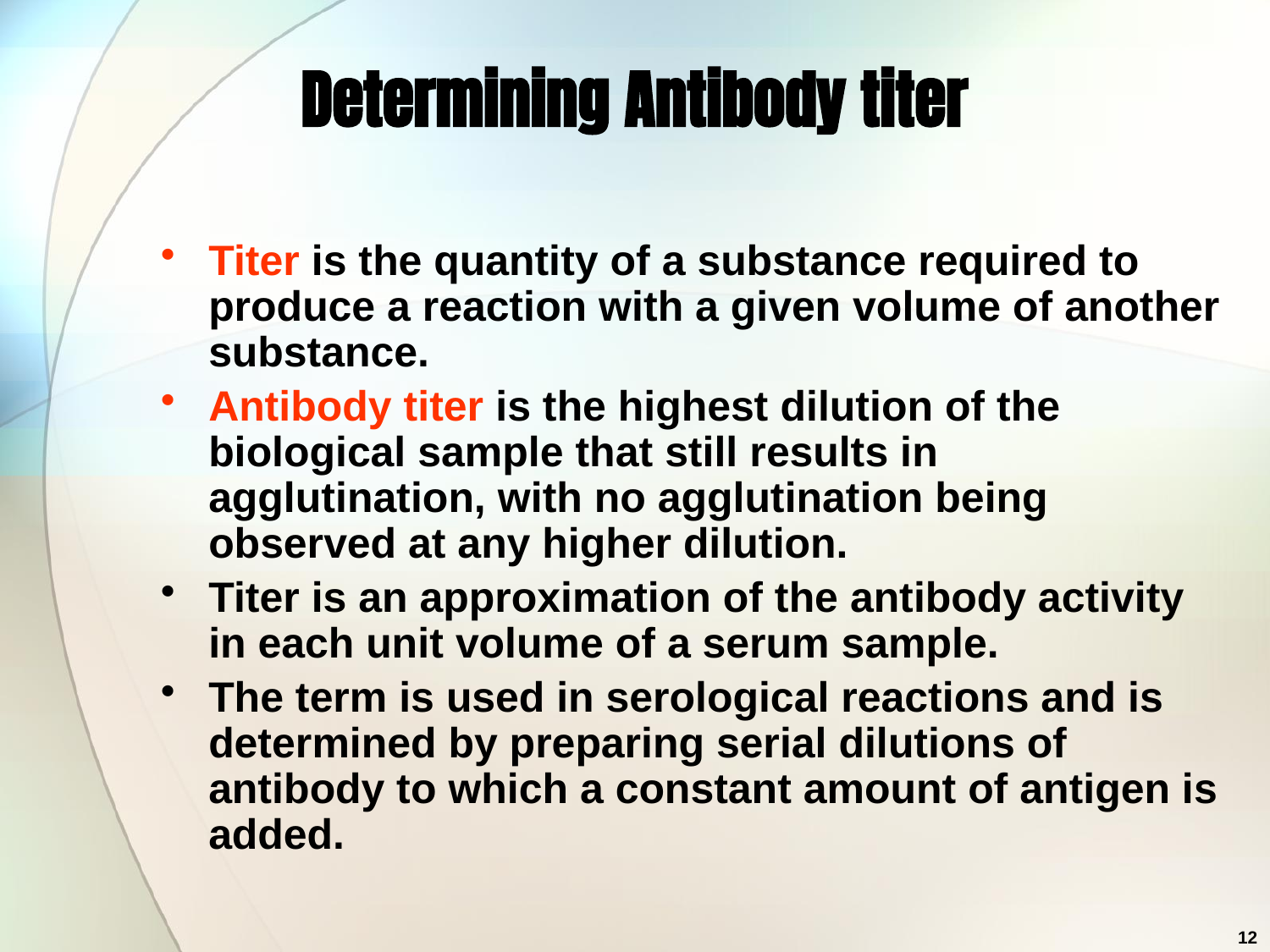

# Determining Antibody titer
Titer is the quantity of a substance required to produce a reaction with a given volume of another substance.
Antibody titer is the highest dilution of the biological sample that still results in agglutination, with no agglutination being observed at any higher dilution.
Titer is an approximation of the antibody activity in each unit volume of a serum sample.
The term is used in serological reactions and is determined by preparing serial dilutions of antibody to which a constant amount of antigen is added.
12